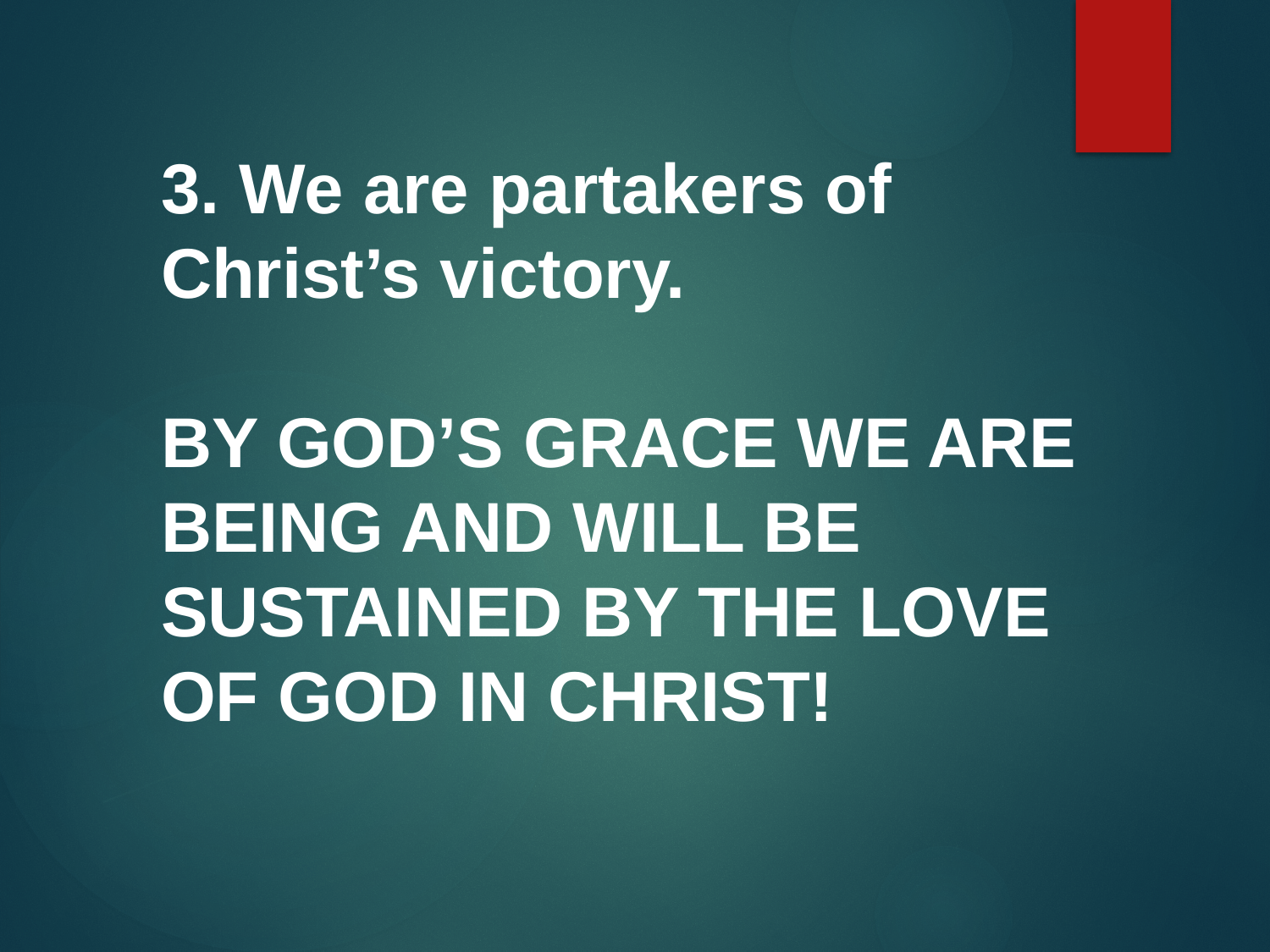

3. We are partakers of Christ’s victory.

BY GOD’S GRACE WE ARE BEING AND WILL BE SUSTAINED BY THE LOVE OF GOD IN CHRIST!